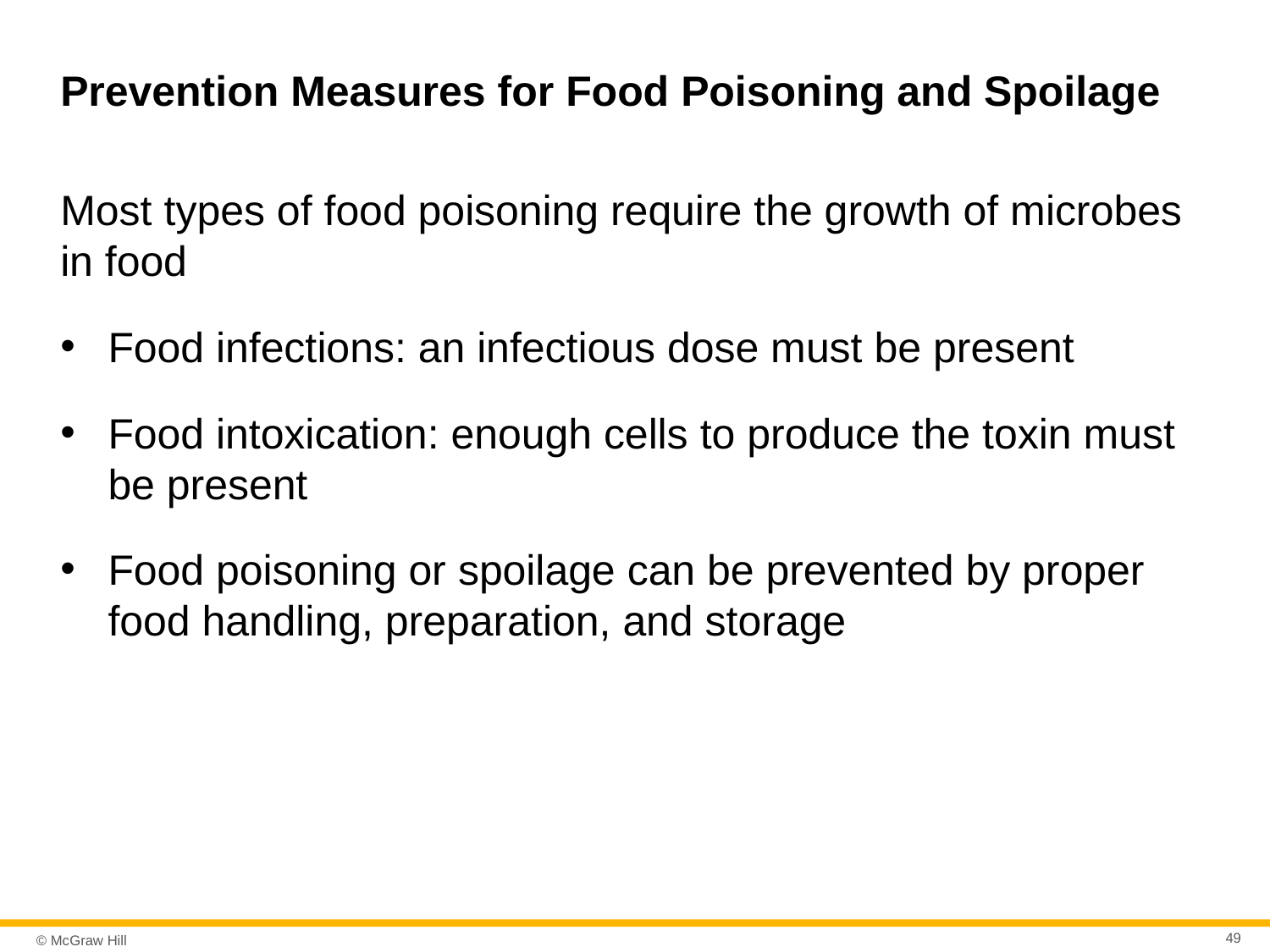

# Prevention Measures for Food Poisoning and Spoilage
Most types of food poisoning require the growth of microbes in food
Food infections: an infectious dose must be present
Food intoxication: enough cells to produce the toxin must be present
Food poisoning or spoilage can be prevented by proper food handling, preparation, and storage